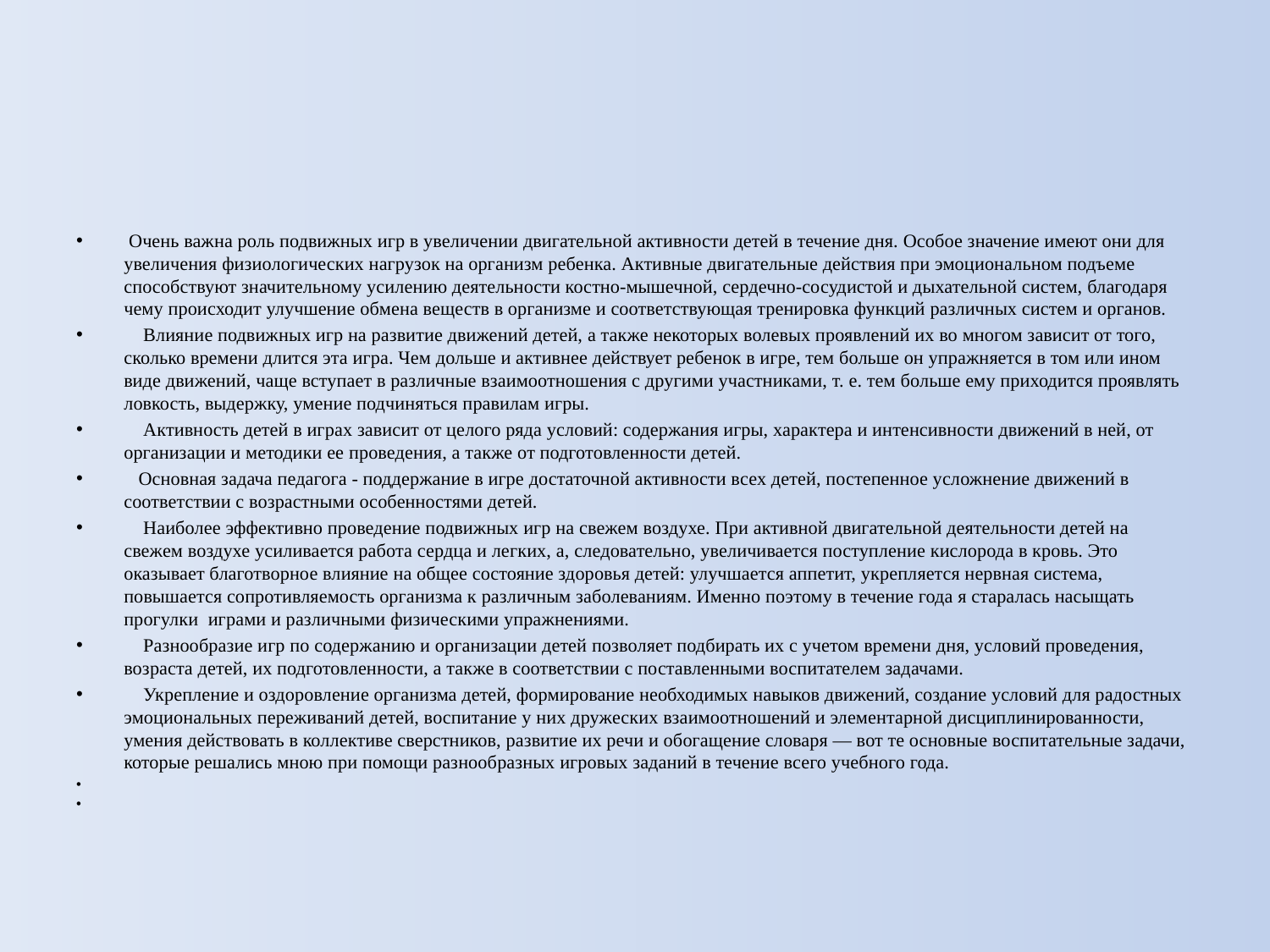

Очень важна роль подвижных игр в увеличении двигательной активности детей в течение дня. Особое значение имеют они для увеличения физиологических нагрузок на организм ребенка. Активные двигательные действия при эмоциональном подъеме способствуют значительному усилению деятельности костно-мышечной, сердечно-сосудистой и дыхательной систем, благодаря чему происходит улучшение обмена веществ в организме и соответствующая тренировка функций различных систем и органов.
    Влияние подвижных игр на развитие движений детей, а также некоторых волевых проявлений их во многом зависит от того, сколько времени длится эта игра. Чем дольше и активнее действует ребенок в игре, тем больше он упражняется в том или ином виде движений, чаще вступает в различные взаимоотношения с другими участниками, т. е. тем больше ему приходится проявлять ловкость, выдержку, умение подчиняться правилам игры.
    Активность детей в играх зависит от целого ряда условий: содержания игры, характера и интенсивности движений в ней, от организации и методики ее проведения, а также от подготовленности детей.
   Основная задача педагога - поддержание в игре достаточной активности всех детей, постепенное усложнение движений в соответствии с возрастными особенностями детей.
    Наиболее эффективно проведение подвижных игр на свежем воздухе. При активной двигательной деятельности детей на свежем воздухе усиливается работа сердца и легких, а, следовательно, увеличивается поступление кислорода в кровь. Это оказывает благотворное влияние на общее состояние здоровья детей: улучшается аппетит, укрепляется нервная система, повышается сопротивляемость организма к различным заболеваниям. Именно поэтому в течение года я старалась насыщать прогулки  играми и различными физическими упражнениями.
    Разнообразие игр по содержанию и организации детей позволяет подбирать их с учетом времени дня, условий проведения, возраста детей, их подготовленности, а также в соответствии с поставленными воспитателем задачами.
    Укрепление и оздоровление организма детей, формирование необходимых навыков движений, создание условий для радостных эмоциональных переживаний детей, воспитание у них дружеских взаимоотношений и элементарной дисциплинированности, умения действовать в коллективе сверстников, развитие их речи и обогащение словаря — вот те основные воспитательные задачи, которые решались мною при помощи разнообразных игровых заданий в течение всего учебного года.